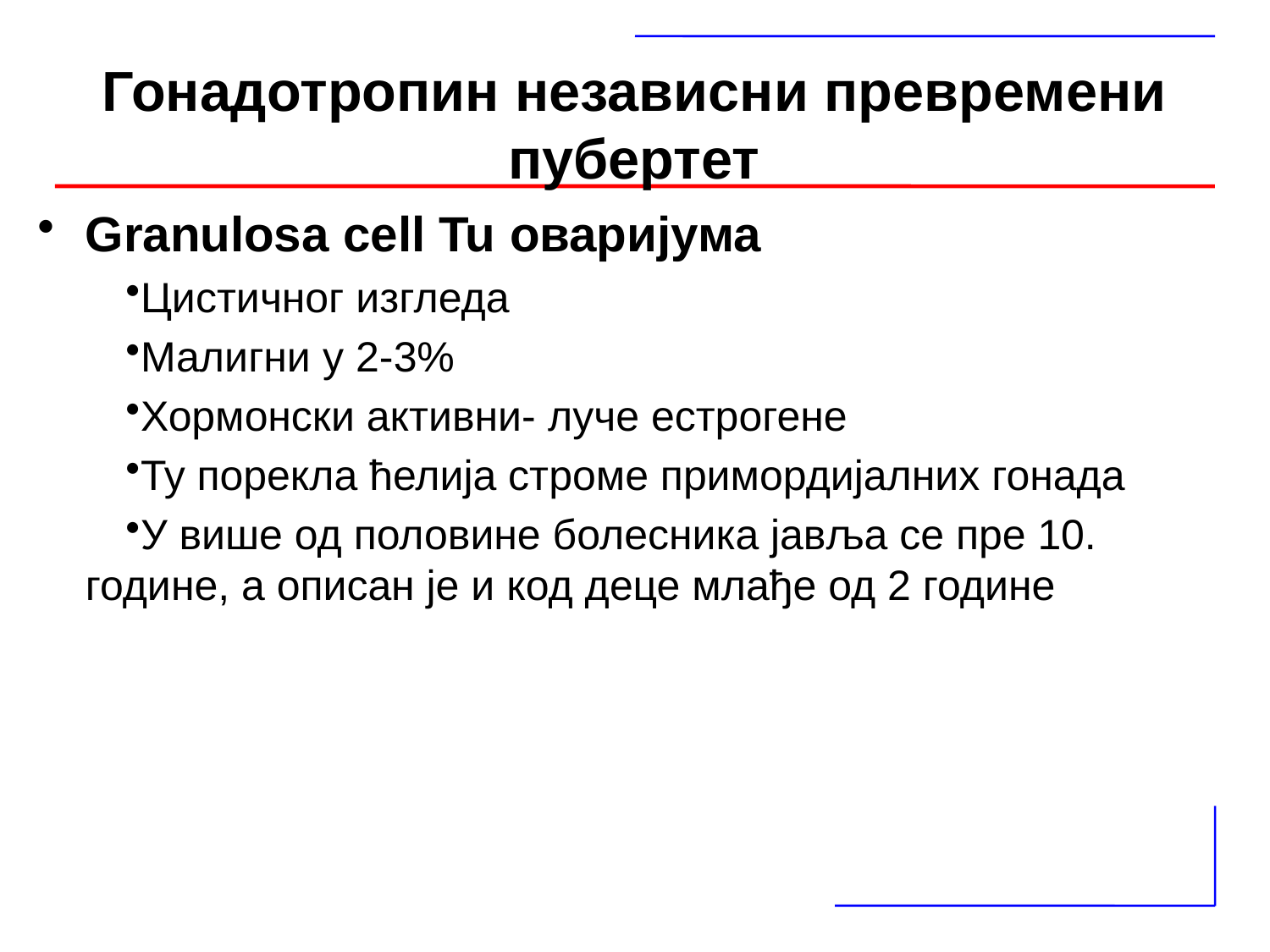

# Гонадотропин независни превремени пубертет
Granulosa cell Tu оваријума
Цистичног изгледа
Малигни у 2-3%
Хормонски активни- луче естрогене
Ту порекла ћелија строме примордијалних гонада
У више од половине болесника јавља се пре 10. године, а описан је и код деце млађе од 2 године